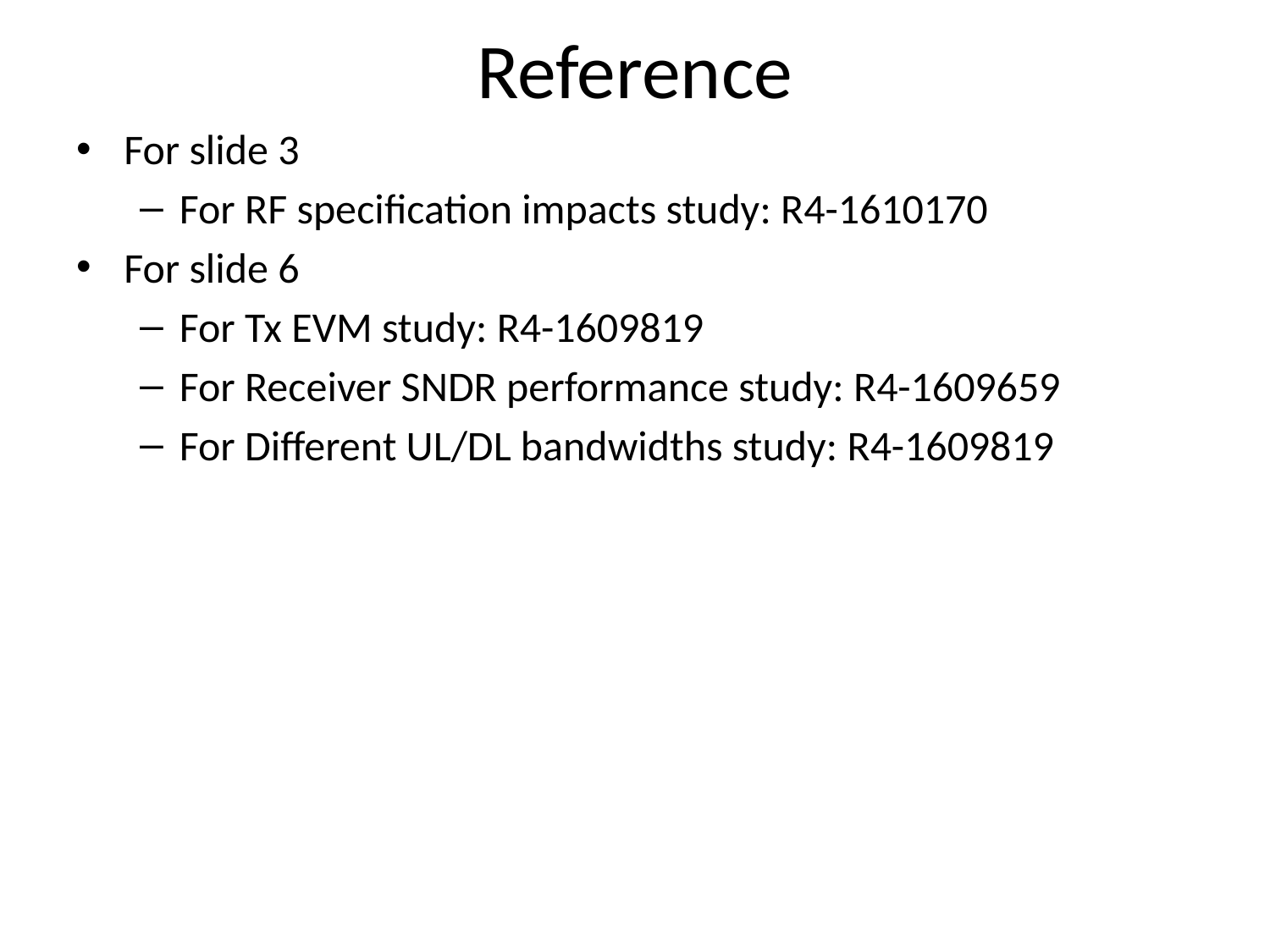

# Reference
For slide 3
For RF specification impacts study: R4-1610170
For slide 6
For Tx EVM study: R4-1609819
For Receiver SNDR performance study: R4-1609659
For Different UL/DL bandwidths study: R4-1609819